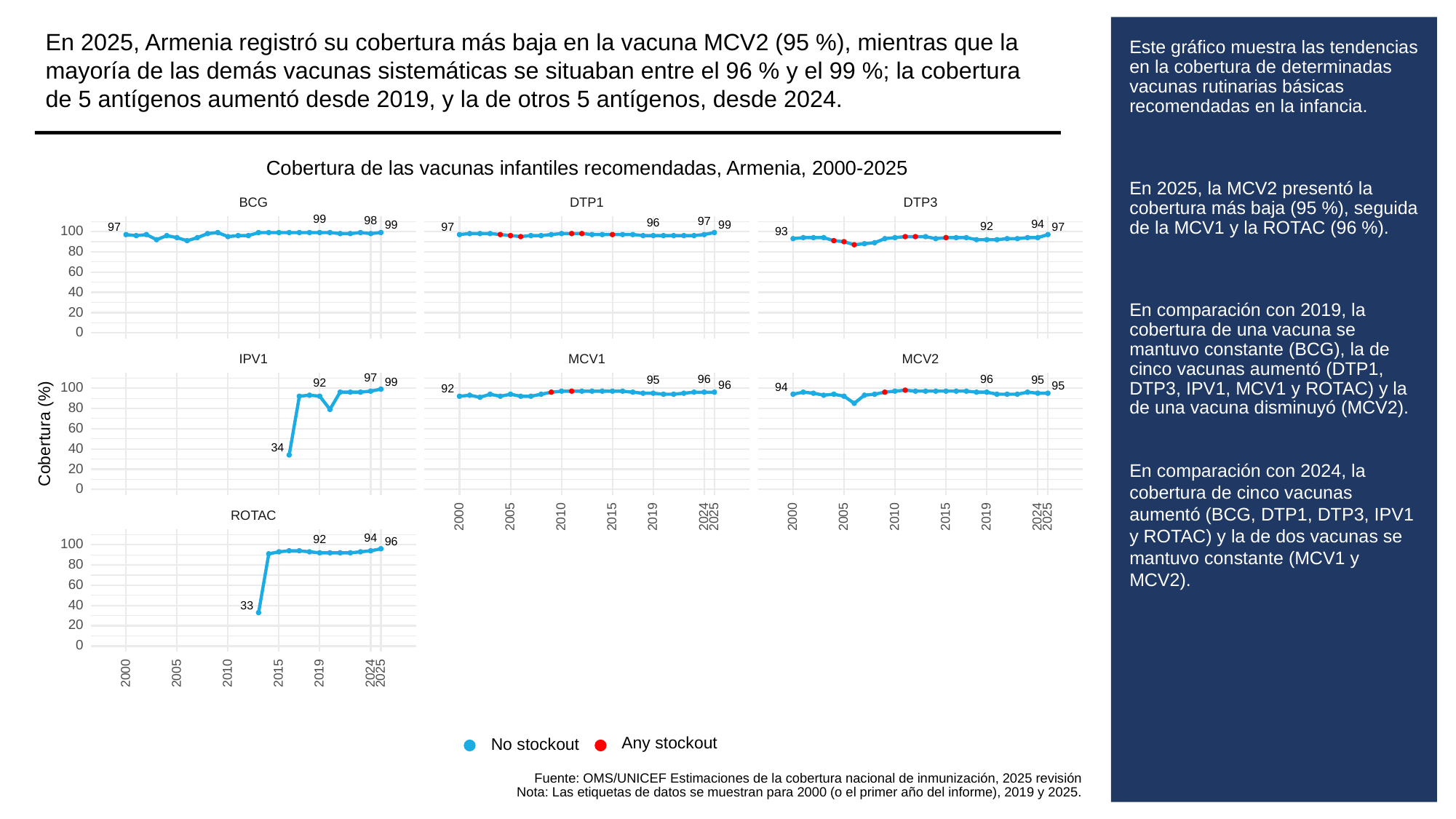

En 2025, Armenia registró su cobertura más baja en la vacuna MCV2 (95 %), mientras que la mayoría de las demás vacunas sistemáticas se situaban entre el 96 % y el 99 %; la cobertura de 5 antígenos aumentó desde 2019, y la de otros 5 antígenos, desde 2024.
# Este gráfico muestra las tendencias en la cobertura de determinadas vacunas rutinarias básicas recomendadas en la infancia.

En 2025, la MCV2 presentó la cobertura más baja (95 %), seguida de la MCV1 y la ROTAC (96 %).

En comparación con 2019, la cobertura de una vacuna se mantuvo constante (BCG), la de cinco vacunas aumentó (DTP1, DTP3, IPV1, MCV1 y ROTAC) y la de una vacuna disminuyó (MCV2).

En comparación con 2024, la cobertura de cinco vacunas aumentó (BCG, DTP1, DTP3, IPV1 y ROTAC) y la de dos vacunas se mantuvo constante (MCV1 y MCV2).

Cobertura de las vacunas infantiles recomendadas, Armenia, 2000-2025
BCG
DTP3
DTP1
99

98
97
96
94

99
99
92
97
97
97
100
93

80

60

40

20

0

MCV1
MCV2
IPV1

97
96
96
95
95

99
92
96
95
100
94
92

80

60
Cobertura (%)

40
34

20

0

ROTAC
2000
2005
2010
2015
2019
2024
2025
2000
2005
2010
2015
2019
2024
2025

94

92
96
100

80

60

40
33

20

0

2000
2005
2010
2015
2019
2024
2025
Any stockout
No stockout

Fuente: OMS/UNICEF Estimaciones de la cobertura nacional de inmunización, 2025 revisión
Nota: Las etiquetas de datos se muestran para 2000 (o el primer año del informe), 2019 y 2025.